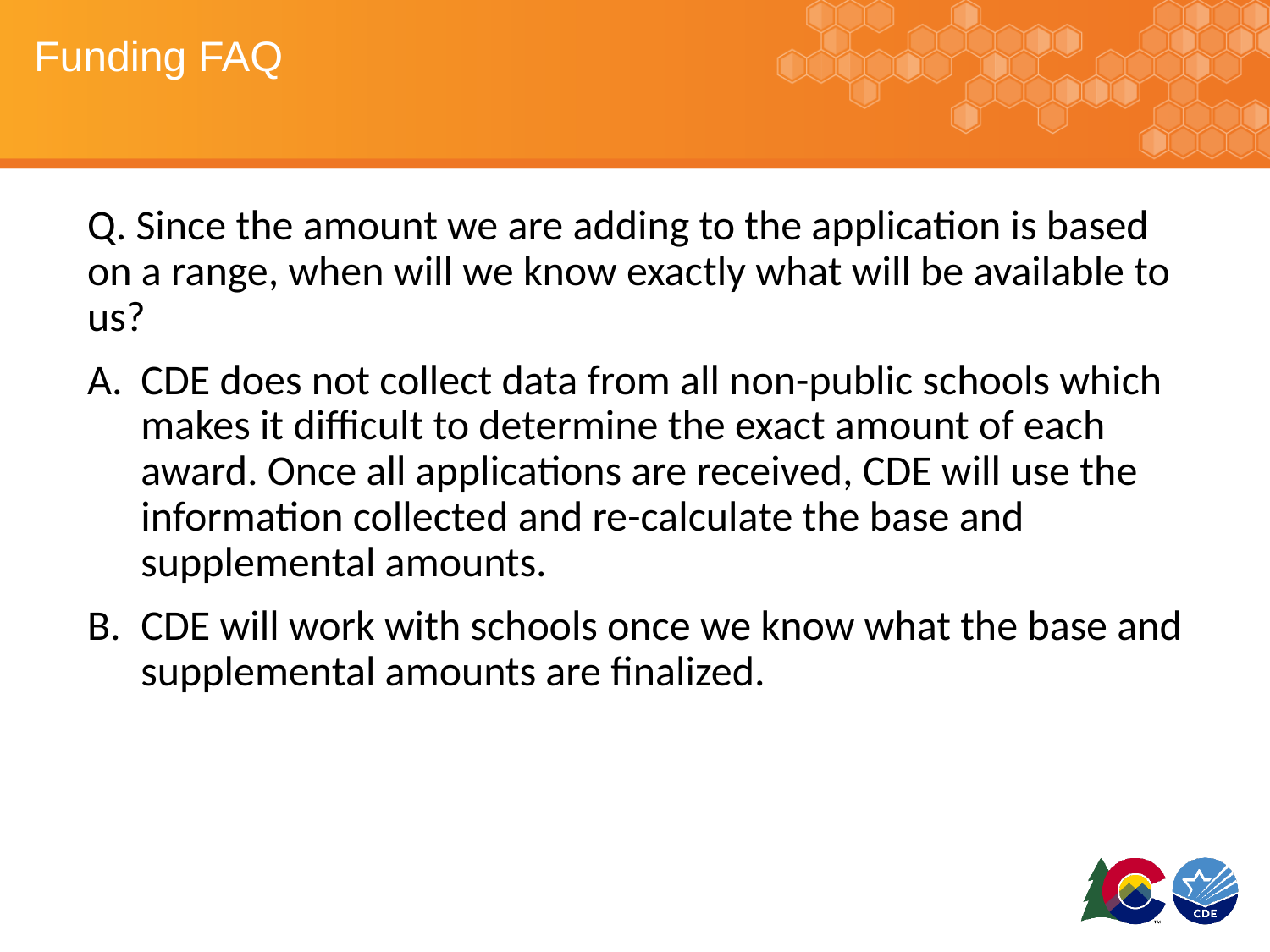

# Funding FAQ
Q. Since the amount we are adding to the application is based on a range, when will we know exactly what will be available to us?
CDE does not collect data from all non-public schools which makes it difficult to determine the exact amount of each award. Once all applications are received, CDE will use the information collected and re-calculate the base and supplemental amounts.
CDE will work with schools once we know what the base and supplemental amounts are finalized.